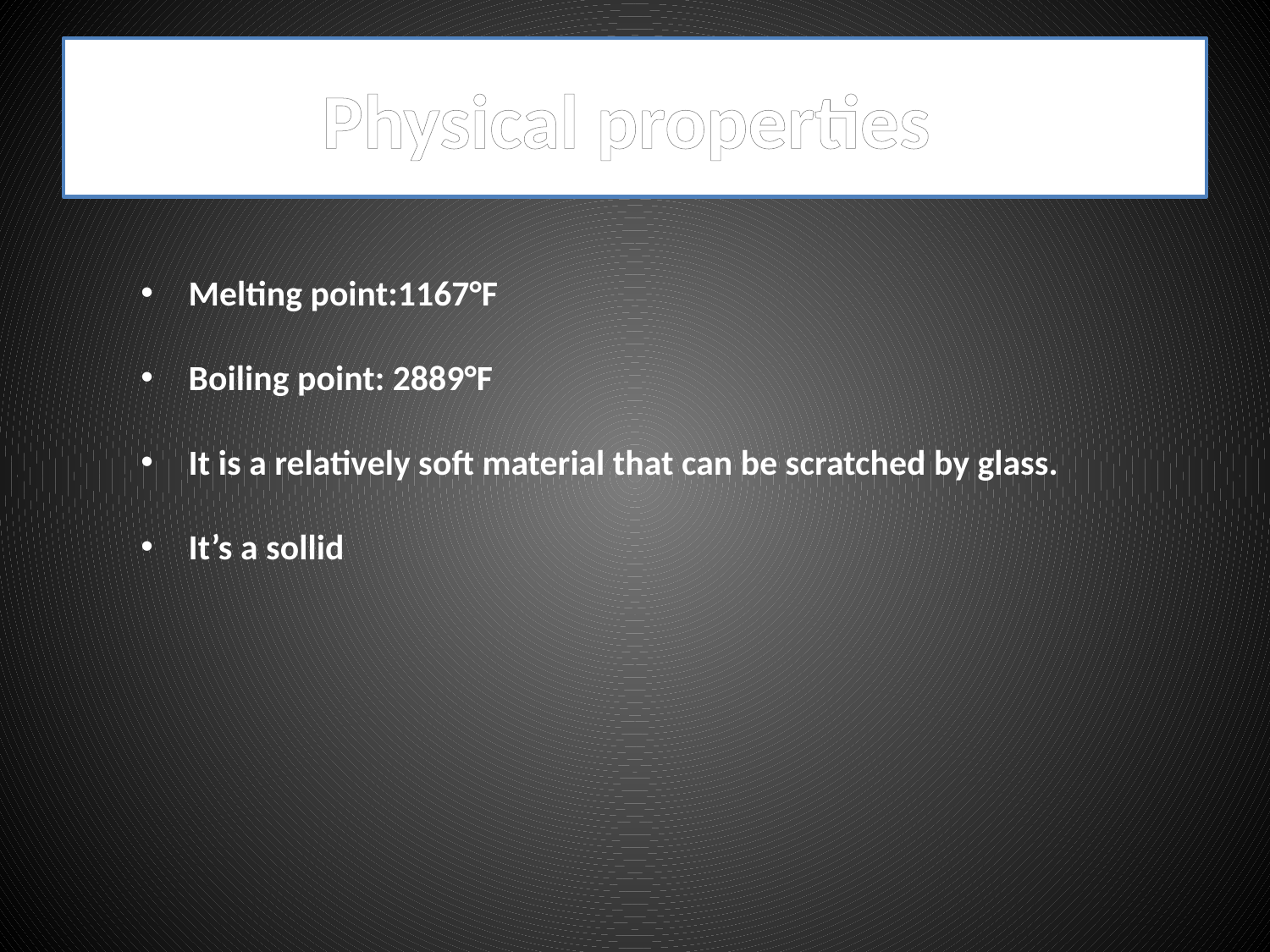

# Physical properties
Melting point:1167°F

Boiling point: 2889°F

It is a relatively soft material that can be scratched by glass.

It’s a sollid